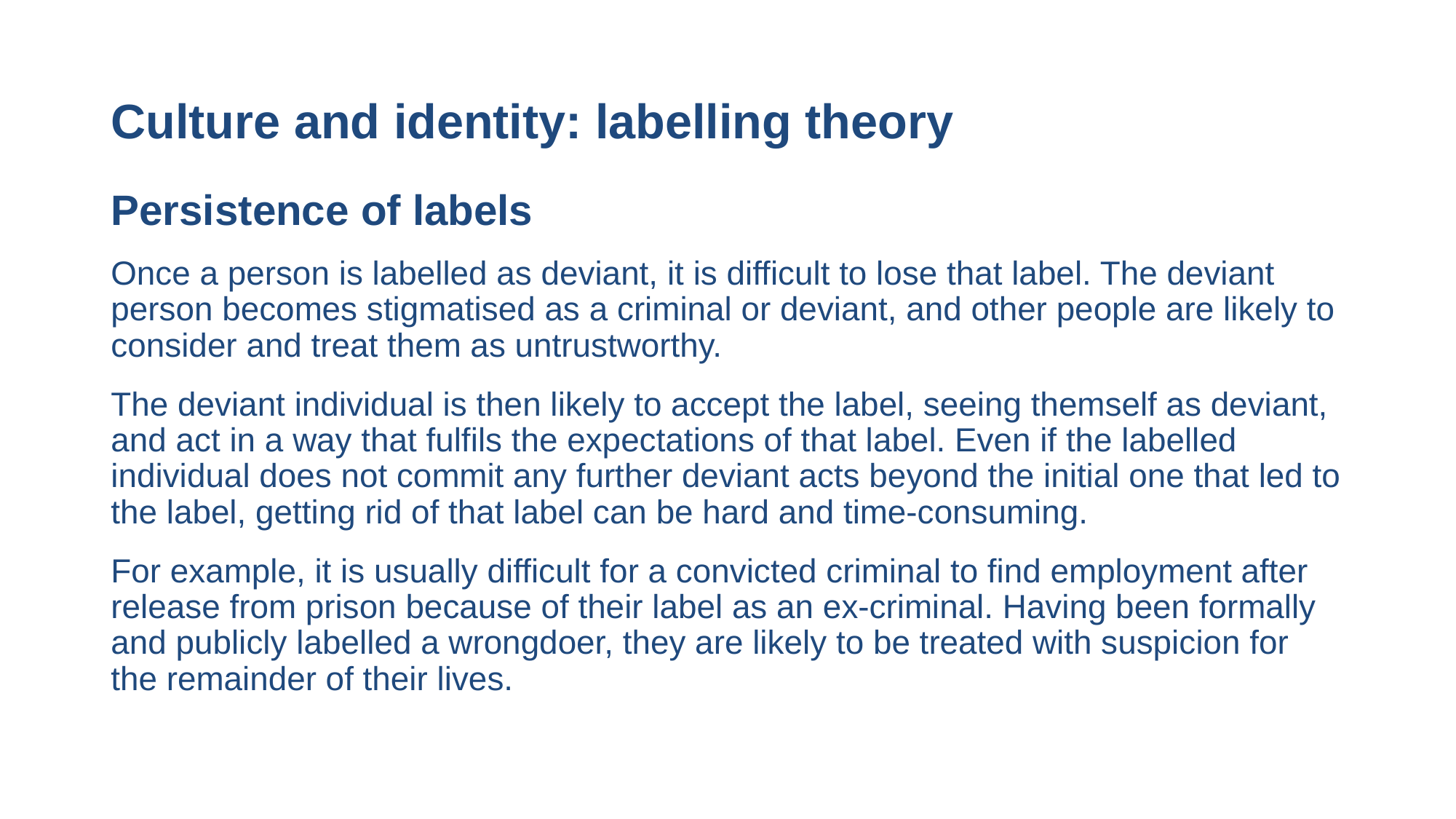

# Culture and identity: labelling theory
Persistence of labels
Once a person is labelled as deviant, it is difficult to lose that label. The deviant person becomes stigmatised as a criminal or deviant, and other people are likely to consider and treat them as untrustworthy.
The deviant individual is then likely to accept the label, seeing themself as deviant, and act in a way that fulfils the expectations of that label. Even if the labelled individual does not commit any further deviant acts beyond the initial one that led to the label, getting rid of that label can be hard and time-consuming.
For example, it is usually difficult for a convicted criminal to find employment after release from prison because of their label as an ex-criminal. Having been formally and publicly labelled a wrongdoer, they are likely to be treated with suspicion for the remainder of their lives.